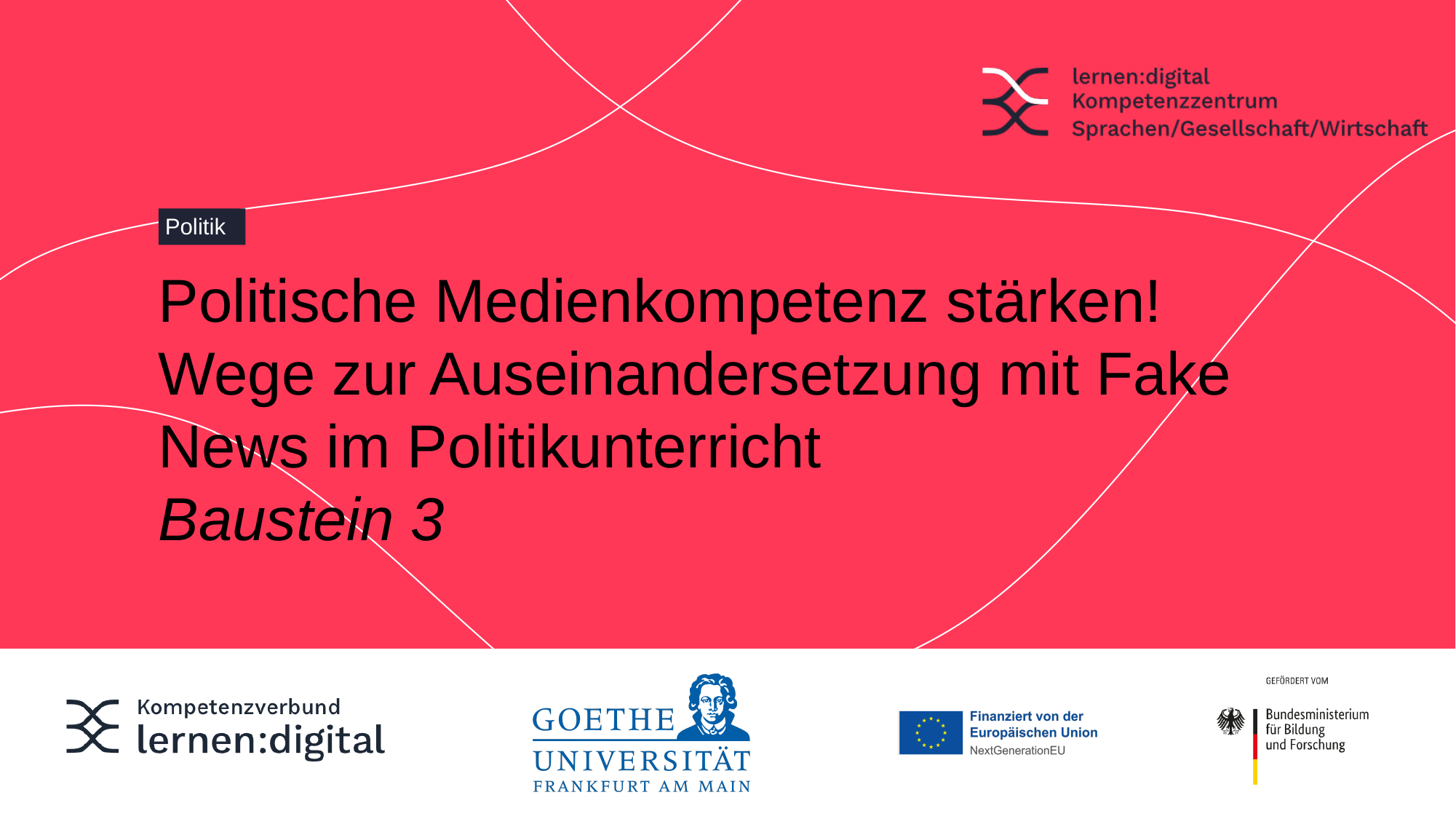

Politik
# Politische Medienkompetenz stärken! Wege zur Auseinandersetzung mit Fake News im Politikunterricht Baustein 3